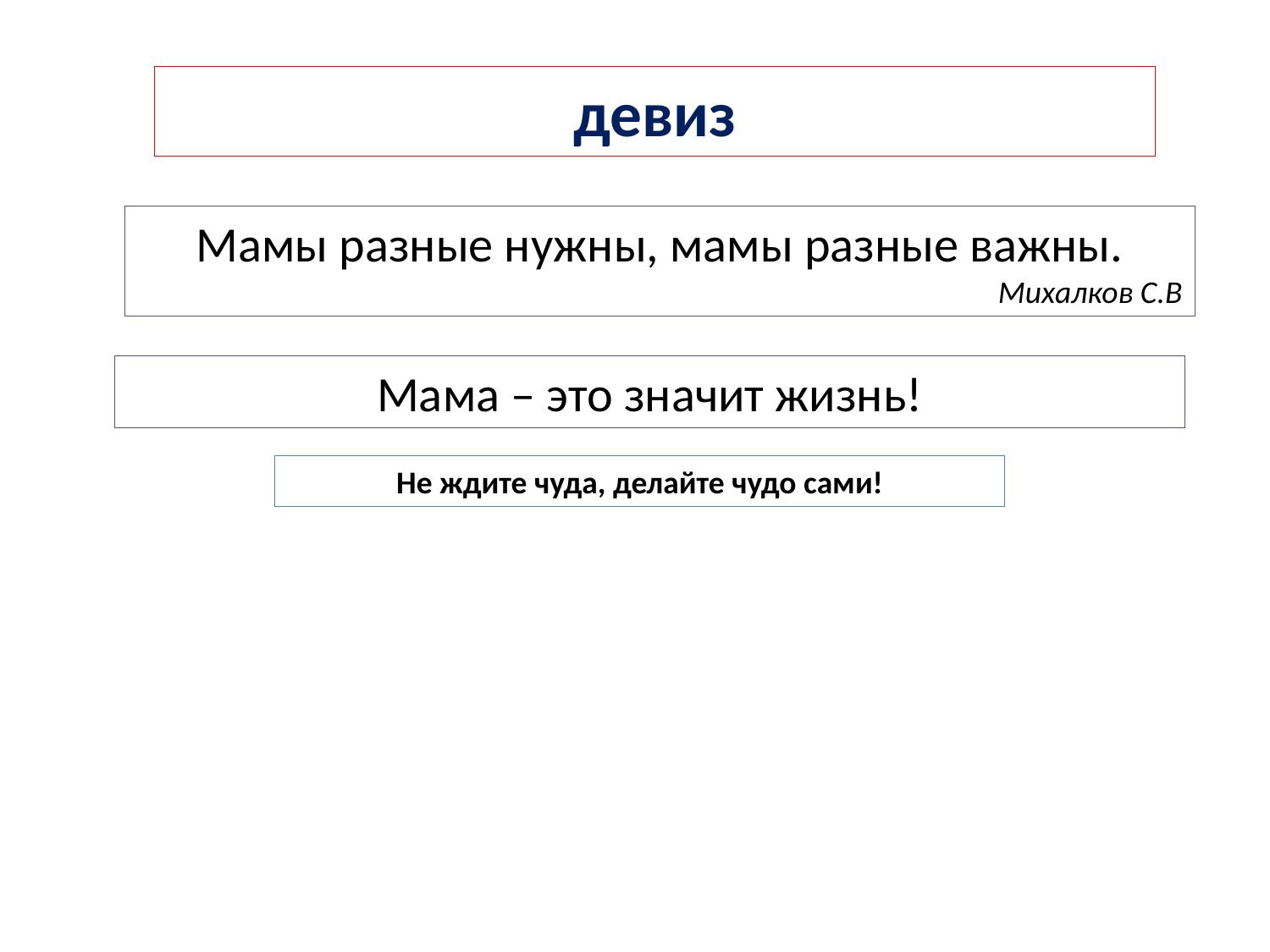

девиз
Мамы разные нужны, мамы разные важны.
Михалков С.В
Мама – это значит жизнь!
Не ждите чуда, делайте чудо сами!